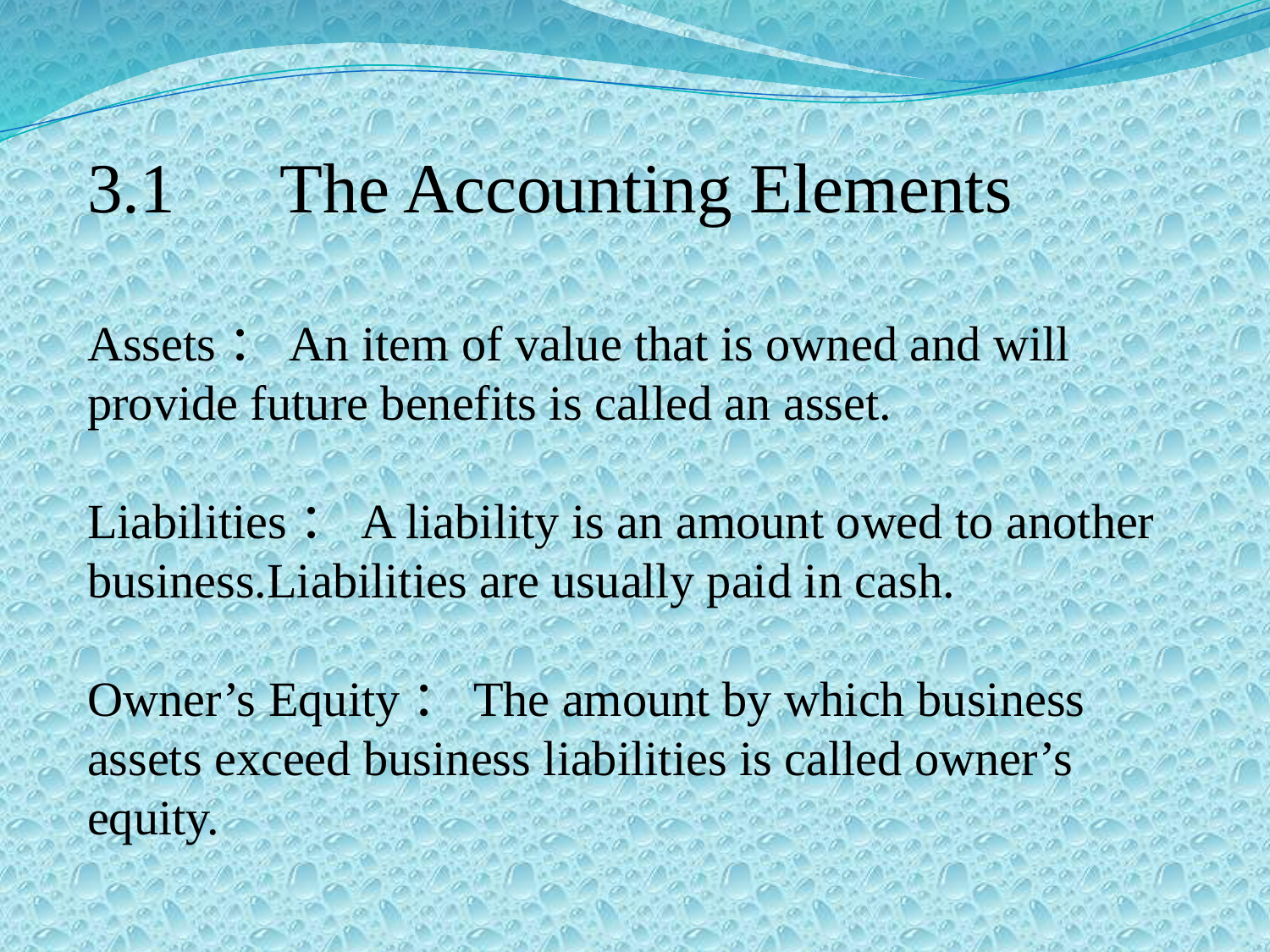

3.1　The Accounting Elements

Assets：An item of value that is owned and will provide future benefits is called an asset.

Liabilities：A liability is an amount owed to another business.Liabilities are usually paid in cash.

Owner’s Equity：The amount by which business assets exceed business liabilities is called owner’s equity.